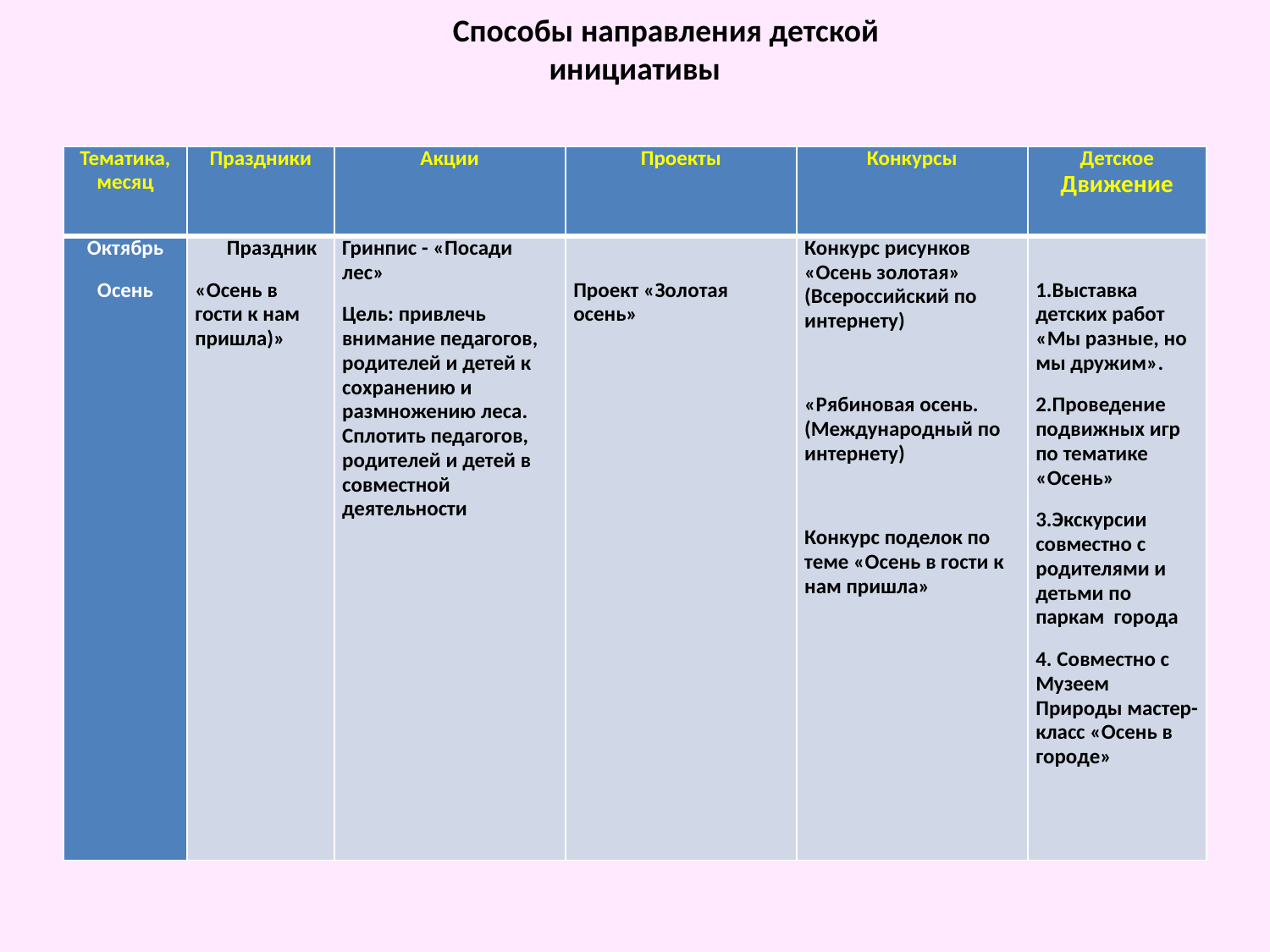

Способы направления детской инициативы
| Тематика, месяц | Праздники | Акции | Проекты | Конкурсы | Детское Движение |
| --- | --- | --- | --- | --- | --- |
| Октябрь Осень | Праздник «Осень в гости к нам пришла)» | Гринпис - «Посади лес» Цель: привлечь внимание педагогов, родителей и детей к сохранению и размножению леса. Сплотить педагогов, родителей и детей в совместной деятельности | Проект «Золотая осень» | Конкурс рисунков «Осень золотая» (Всероссийский по интернету)   «Рябиновая осень. (Международный по интернету)   Конкурс поделок по теме «Осень в гости к нам пришла» | 1.Выставка детских работ «Мы разные, но мы дружим». 2.Проведение подвижных игр по тематике «Осень» 3.Экскурсии совместно с родителями и детьми по паркам города 4. Совместно с Музеем Природы мастер-класс «Осень в городе» |